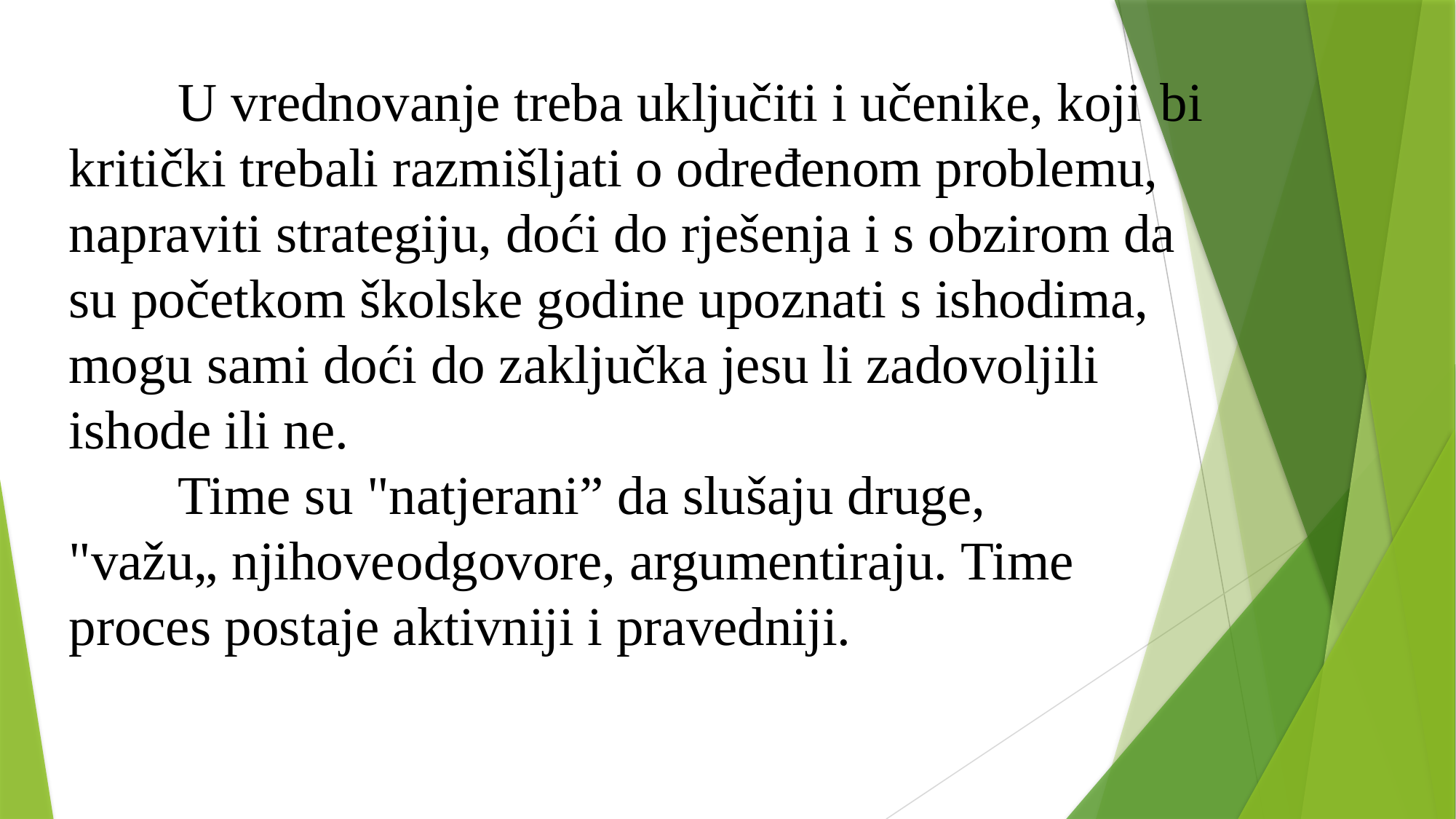

U vrednovanje treba uključiti i učenike, koji	bi kritički trebali razmišljati o određenom problemu, napraviti strategiju, doći do rješenja i s obzirom da su početkom školske godine upoznati s ishodima, mogu sami doći do zaključka jesu li zadovoljili ishode ili ne.
	Time su "natjerani” da slušaju druge, "važu„ njihove	odgovore, argumentiraju. Time proces postaje aktivniji i pravedniji.